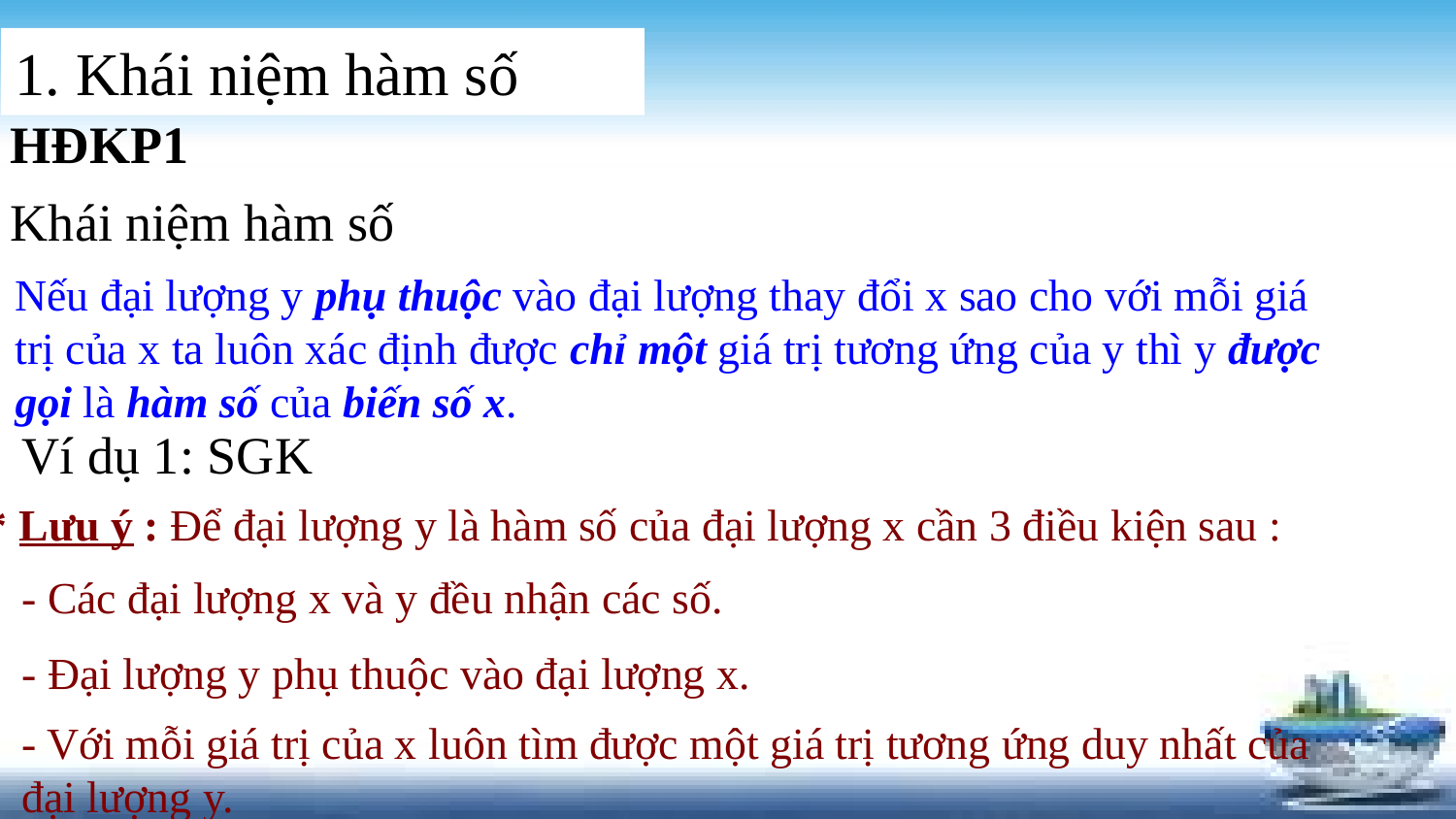

1. Khái niệm hàm số
HĐKP1
Khái niệm hàm số
Nếu đại lượng y phụ thuộc vào đại lượng thay đổi x sao cho với mỗi giá trị của x ta luôn xác định được chỉ một giá trị tương ứng của y thì y được gọi là hàm số của biến số x.
Ví dụ 1: SGK
* Lưu ý : Để đại lượng y là hàm số của đại lượng x cần 3 điều kiện sau :
- Các đại lượng x và y đều nhận các số.
- Đại lượng y phụ thuộc vào đại lượng x.
- Với mỗi giá trị của x luôn tìm được một giá trị tương ứng duy nhất của đại lượng y.